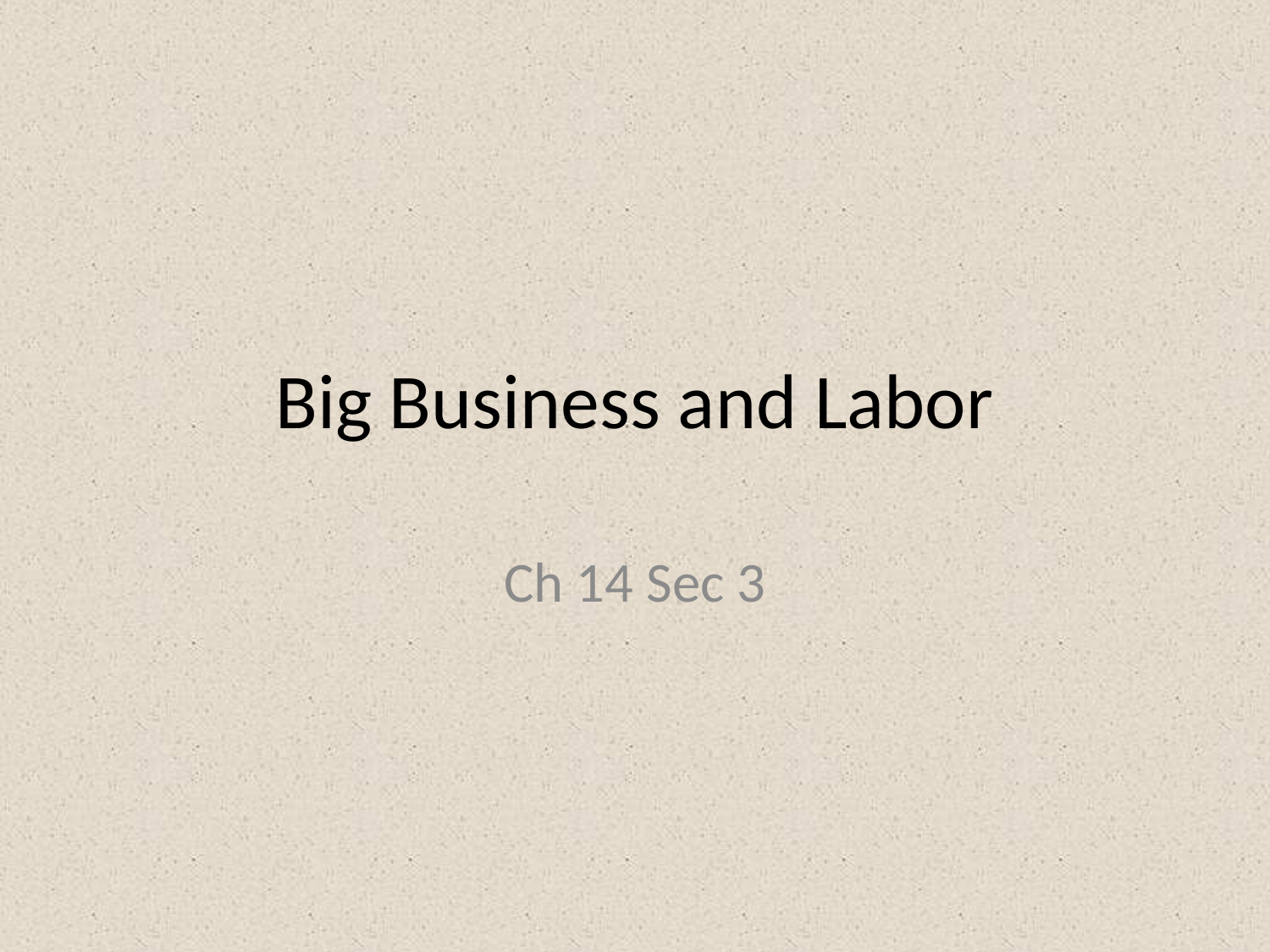

# Big Business and Labor
Ch 14 Sec 3